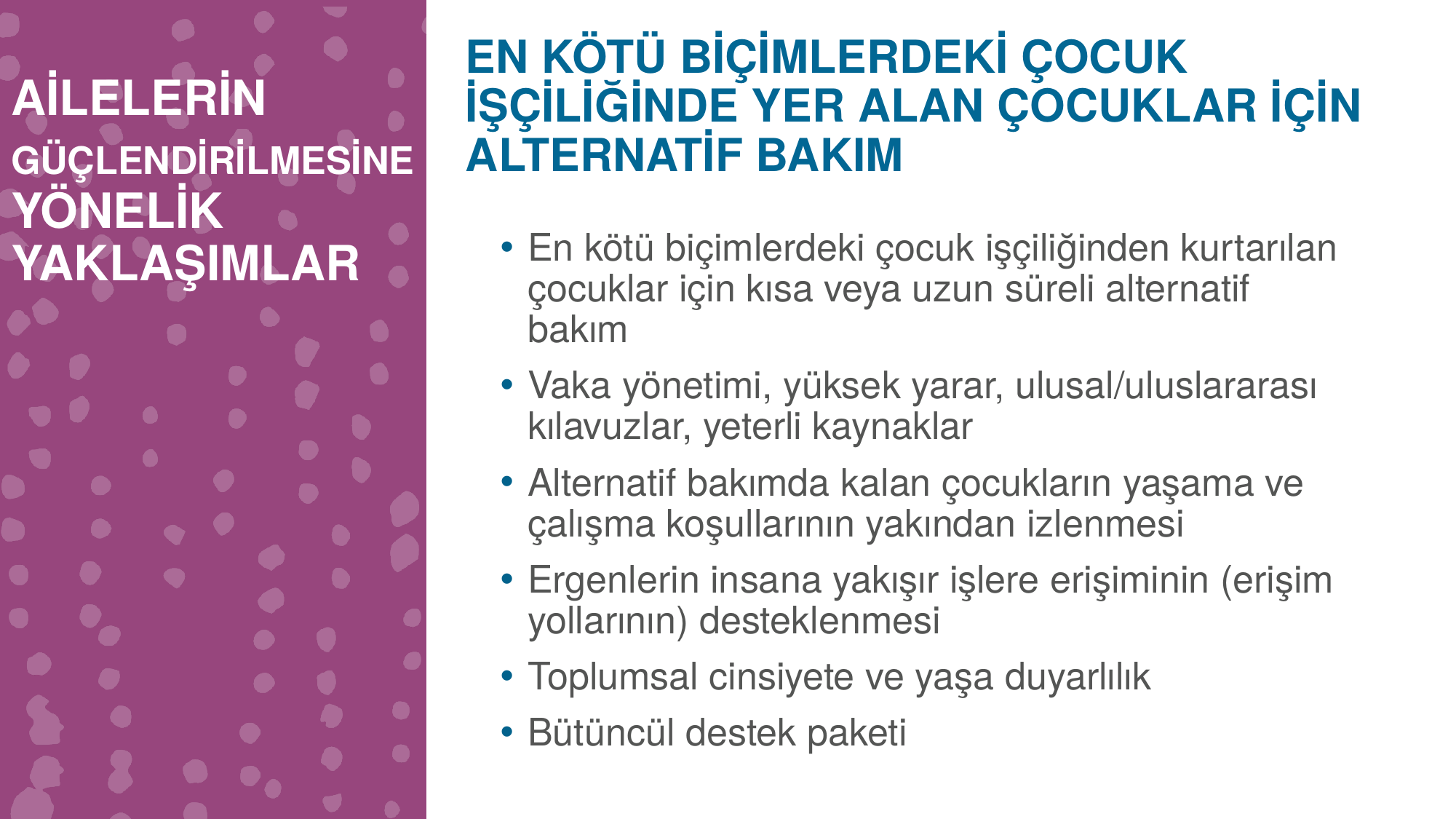

EN KÖTÜ BİÇİMLERDEKİ ÇOCUK İŞÇİLİĞİNDE YER ALAN ÇOCUKLAR İÇİN ALTERNATİF BAKIM
AİLELERİN GÜÇLENDİRİLMESİNE YÖNELİK YAKLAŞIMLAR

En kötü biçimlerdeki çocuk işçiliğinden kurtarılan çocuklar için kısa veya uzun süreli alternatif bakım
Vaka yönetimi, yüksek yarar, ulusal/uluslararası kılavuzlar, yeterli kaynaklar
Alternatif bakımda kalan çocukların yaşama ve çalışma koşullarının yakından izlenmesi
Ergenlerin insana yakışır işlere erişiminin (erişim yollarının) desteklenmesi
Toplumsal cinsiyete ve yaşa duyarlılık
Bütüncül destek paketi